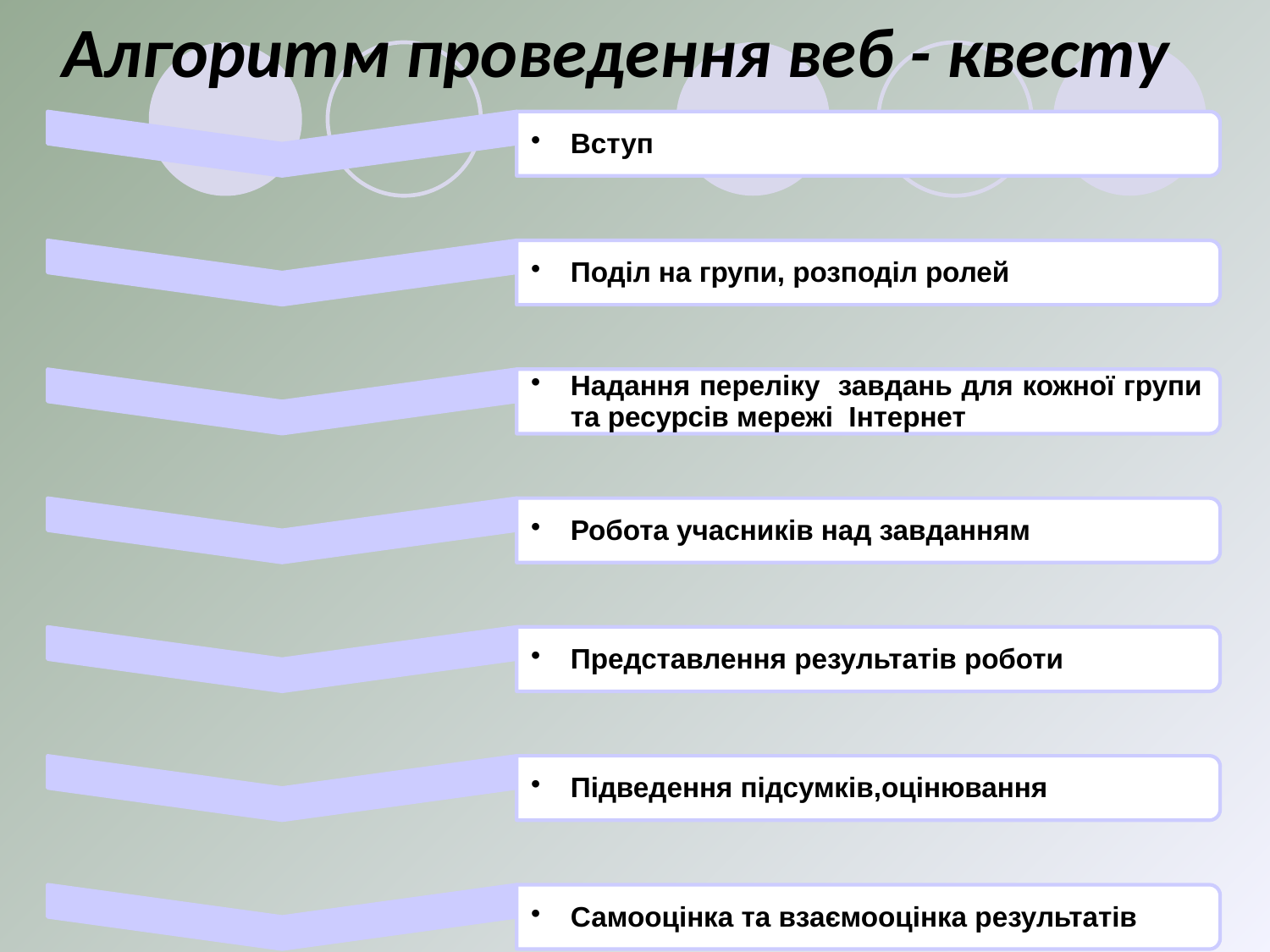

Алгоритм проведення веб - квесту
Вступ
Поділ на групи, розподіл ролей
Надання переліку  завдань для кожної групи та ресурсів мережі  Інтернет
Робота учасників над завданням
Представлення результатів роботи
Підведення підсумків,оцінювання
Самооцінка та взаємооцінка результатів